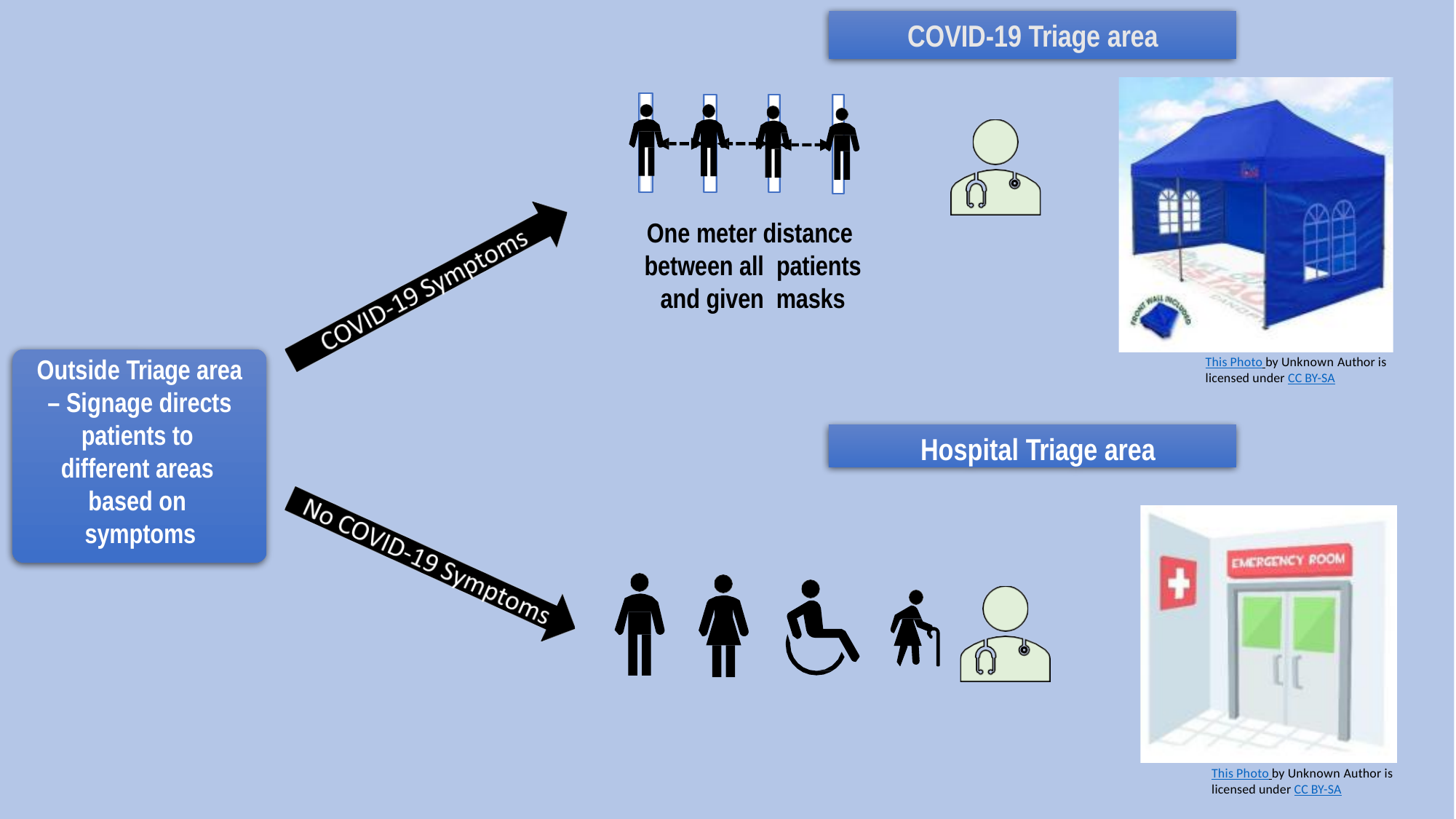

COVID-19 Triage area

One meter distance  between all  patients and given  masks
Outside Triage area
– Signage directs
patients to  different areas  based on  symptoms
This Photo by Unknown Author is  licensed under CC BY-SA
Hospital Triage area

This Photo by Unknown Author is  licensed under CC BY-SA